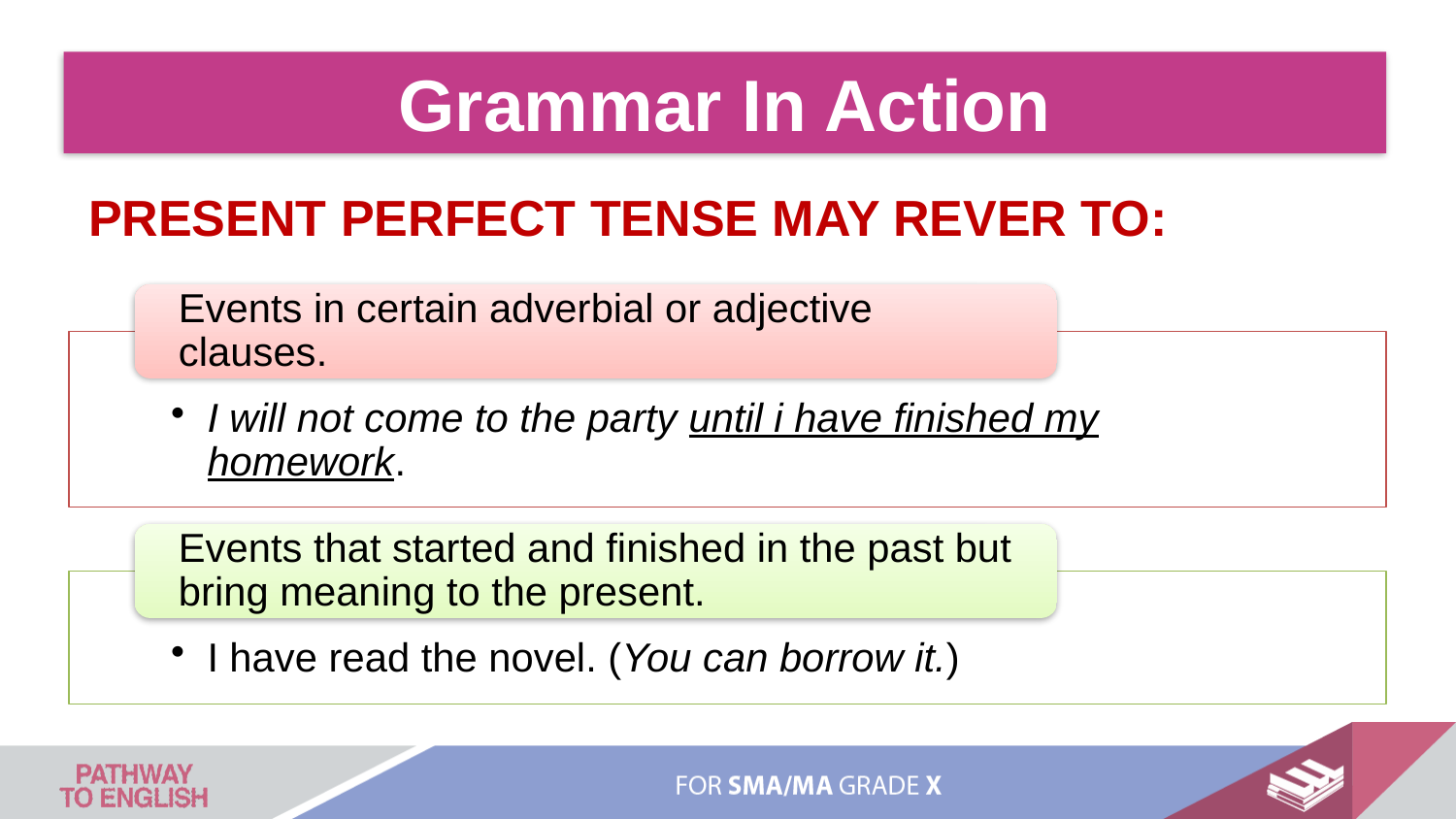

Grammar In Action
PRESENT PERFECT TENSE MAY REVER TO:
I will not come to the party until i have finished my homework.
Events in certain adverbial or adjective clauses.
I have read the novel. (You can borrow it.)
Events that started and finished in the past but bring meaning to the present.